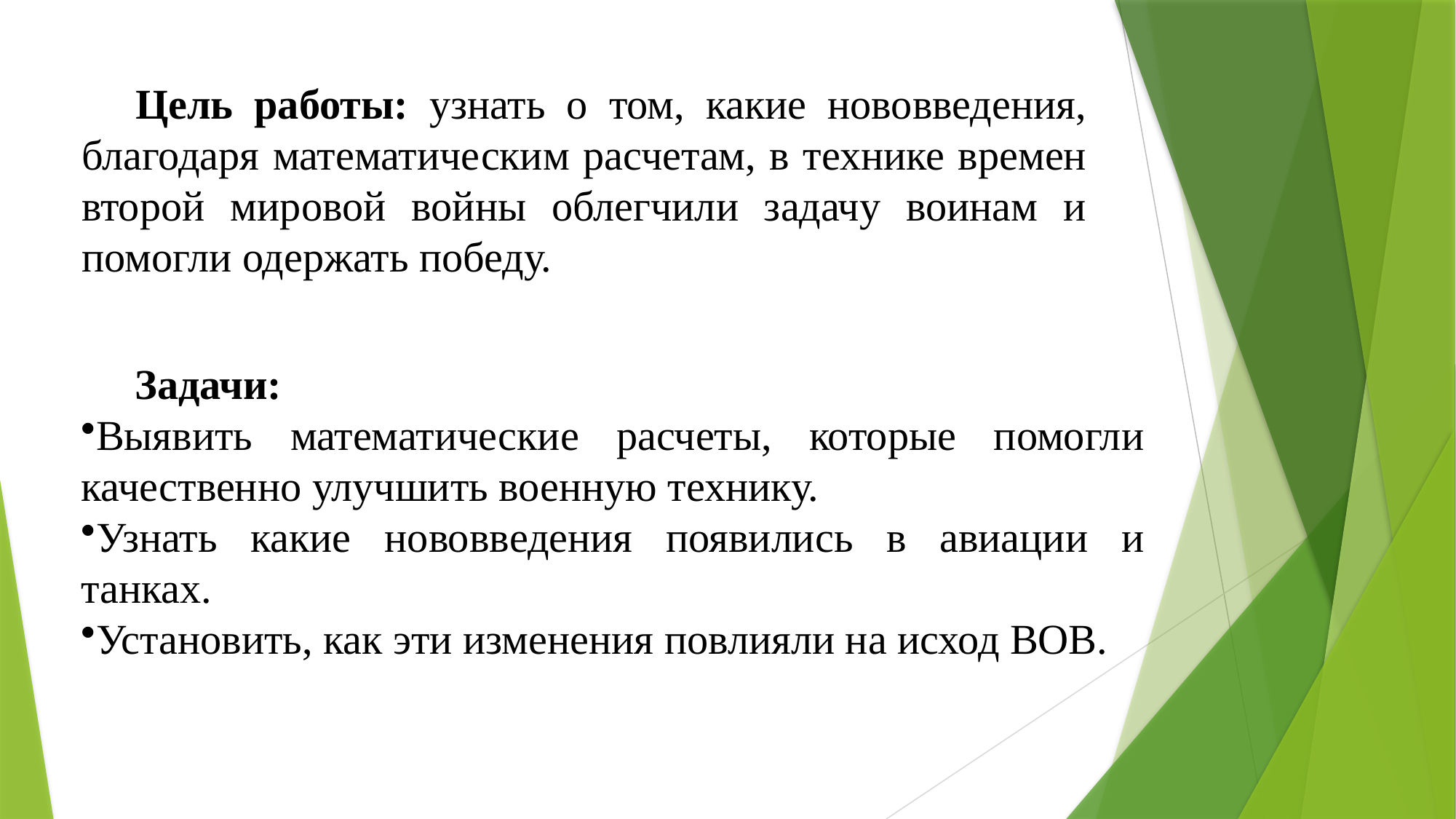

Цель работы: узнать о том, какие нововведения, благодаря математическим расчетам, в технике времен второй мировой войны облегчили задачу воинам и помогли одержать победу.
Задачи:
Выявить математические расчеты, которые помогли качественно улучшить военную технику.
Узнать какие нововведения появились в авиации и танках.
Установить, как эти изменения повлияли на исход ВОВ.